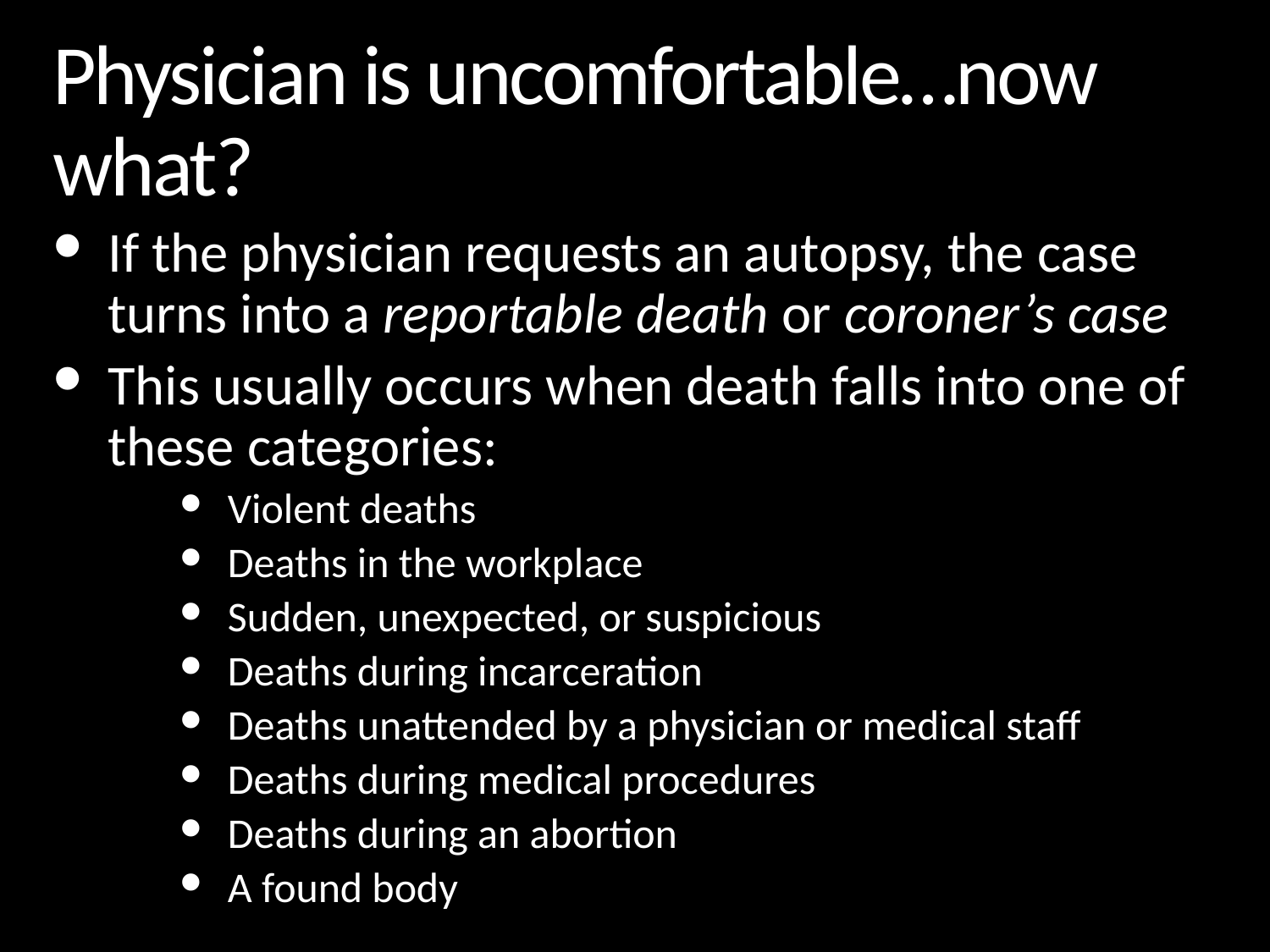

# Physician is uncomfortable…now what?
If the physician requests an autopsy, the case turns into a reportable death or coroner’s case
This usually occurs when death falls into one of these categories:
Violent deaths
Deaths in the workplace
Sudden, unexpected, or suspicious
Deaths during incarceration
Deaths unattended by a physician or medical staff
Deaths during medical procedures
Deaths during an abortion
A found body